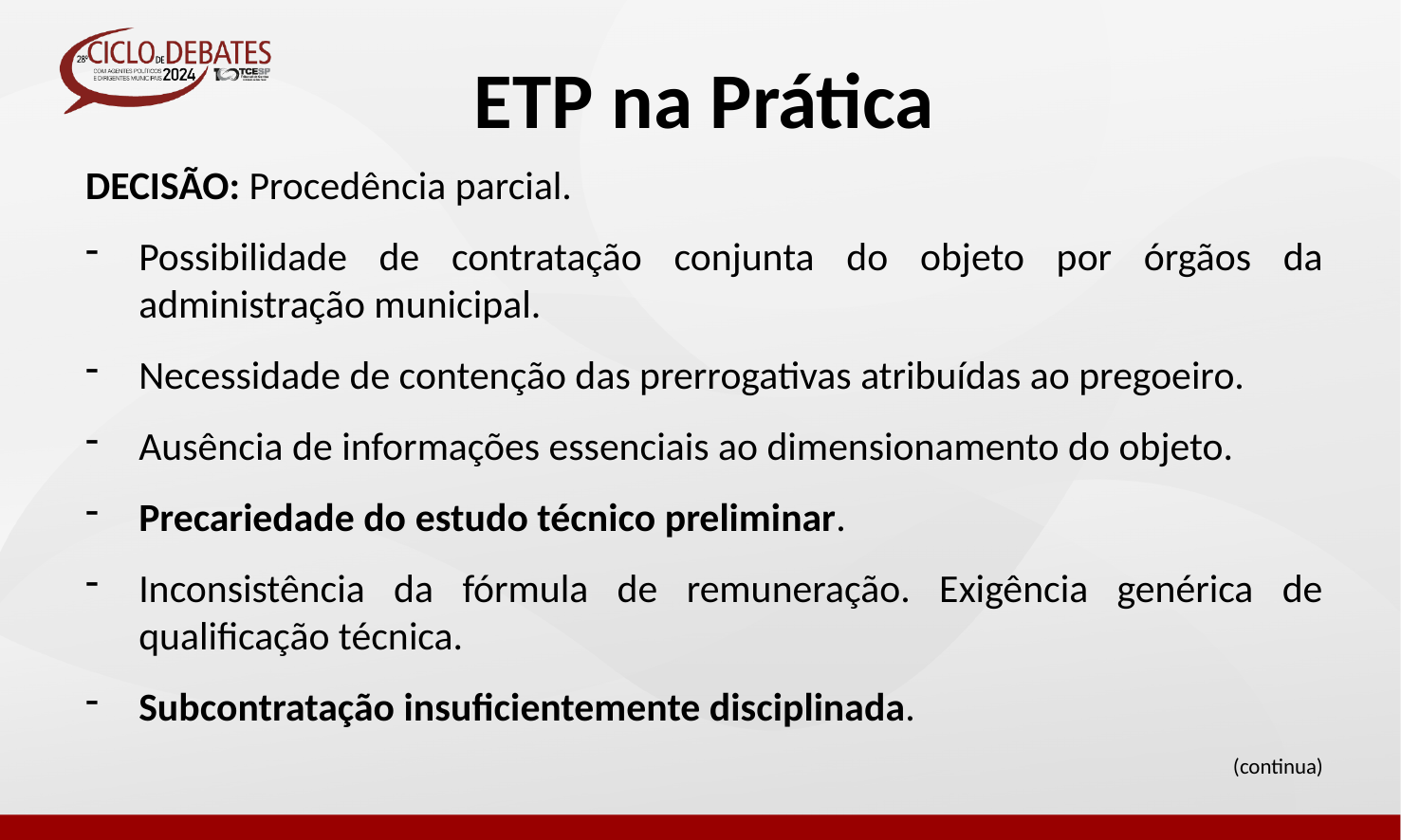

ETP na Prática
DECISÃO: Procedência parcial.
Possibilidade de contratação conjunta do objeto por órgãos da administração municipal.
Necessidade de contenção das prerrogativas atribuídas ao pregoeiro.
Ausência de informações essenciais ao dimensionamento do objeto.
Precariedade do estudo técnico preliminar.
Inconsistência da fórmula de remuneração. Exigência genérica de qualificação técnica.
Subcontratação insuficientemente disciplinada.
(continua)